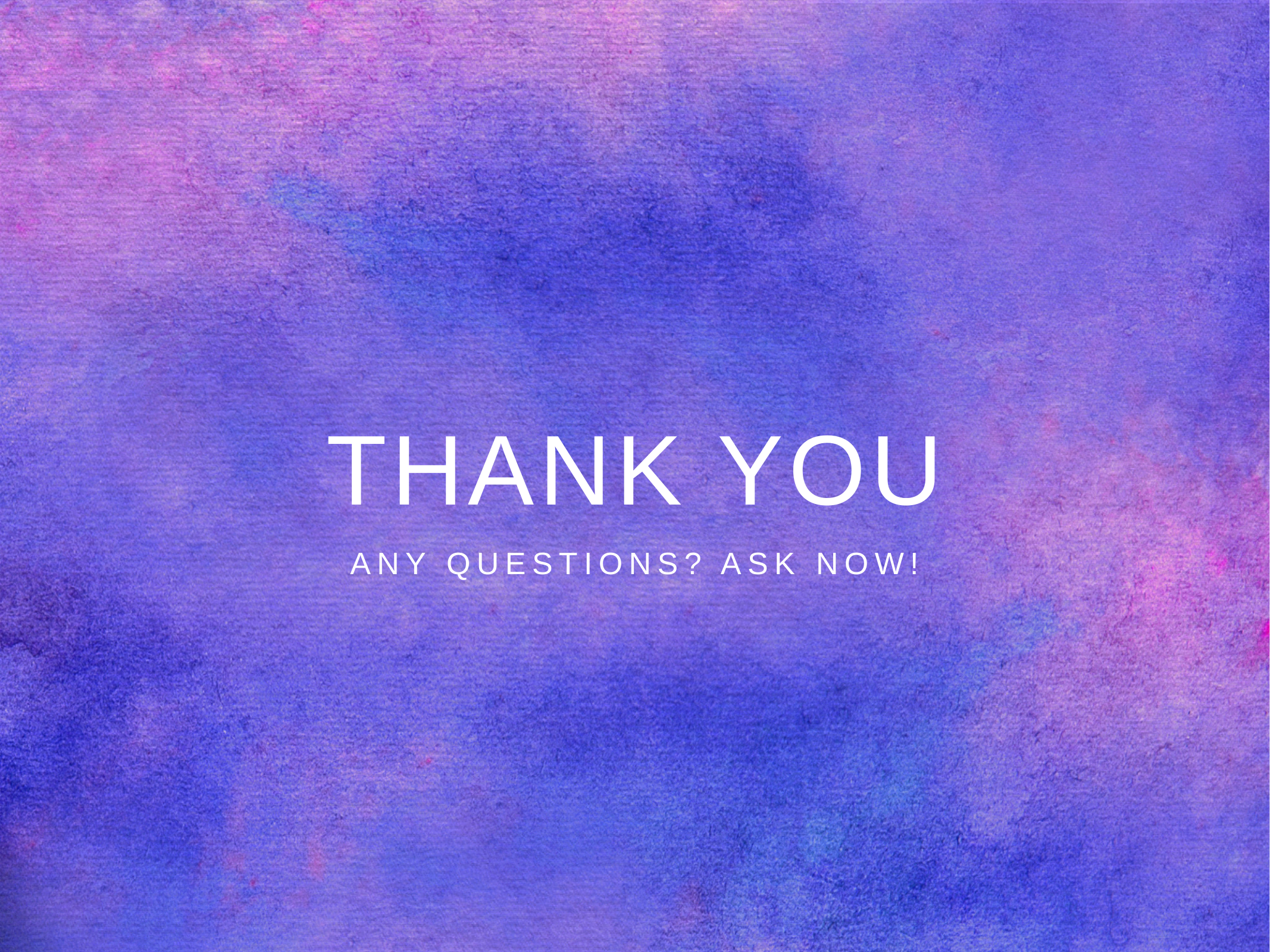

# thank you
Any Questions? Ask now!